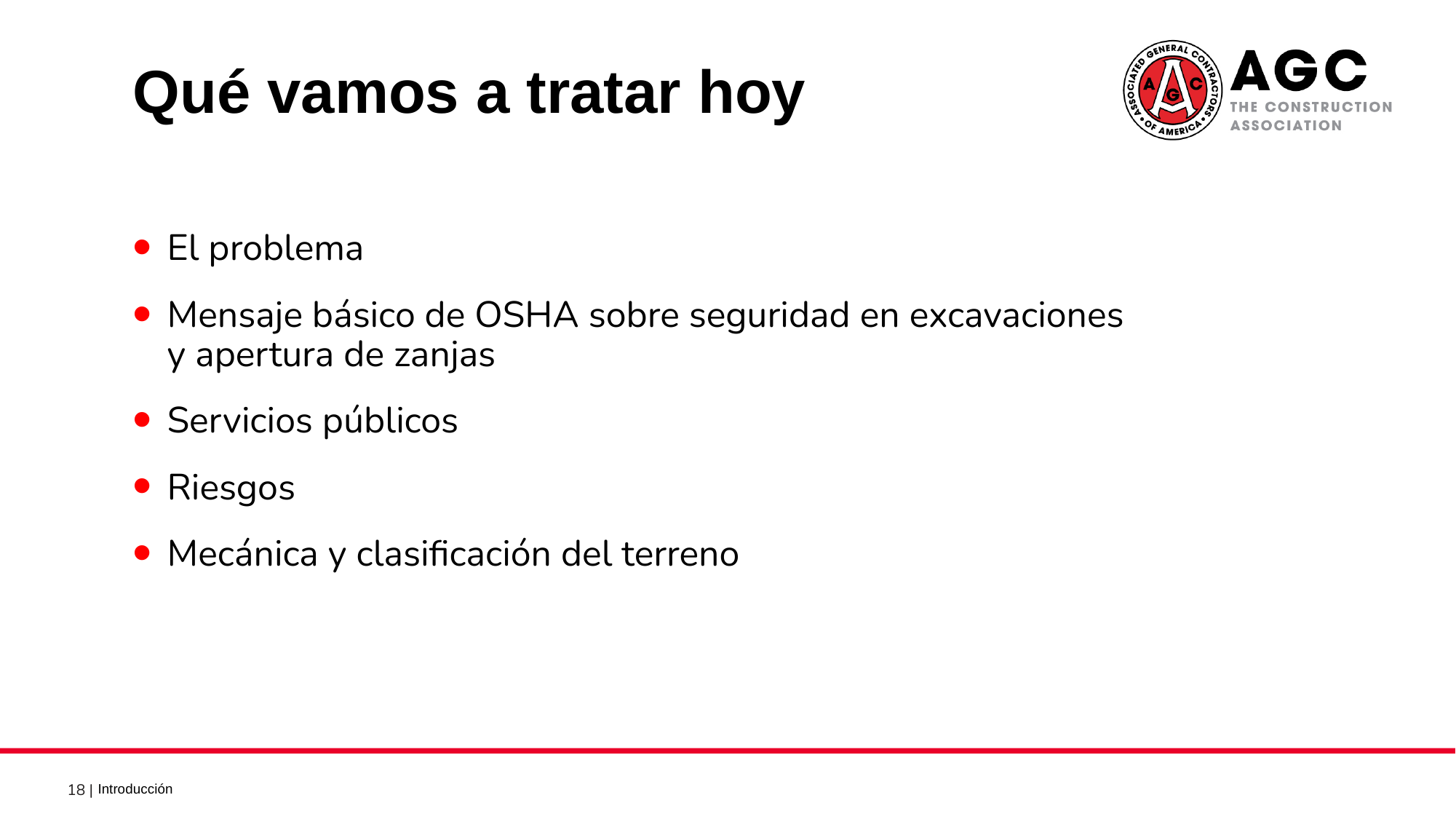

Qué vamos a tratar hoy
El problema
Mensaje básico de OSHA sobre seguridad en excavaciones
y apertura de zanjas
Servicios públicos
Riesgos
Mecánica y clasificación del terreno

Introducción